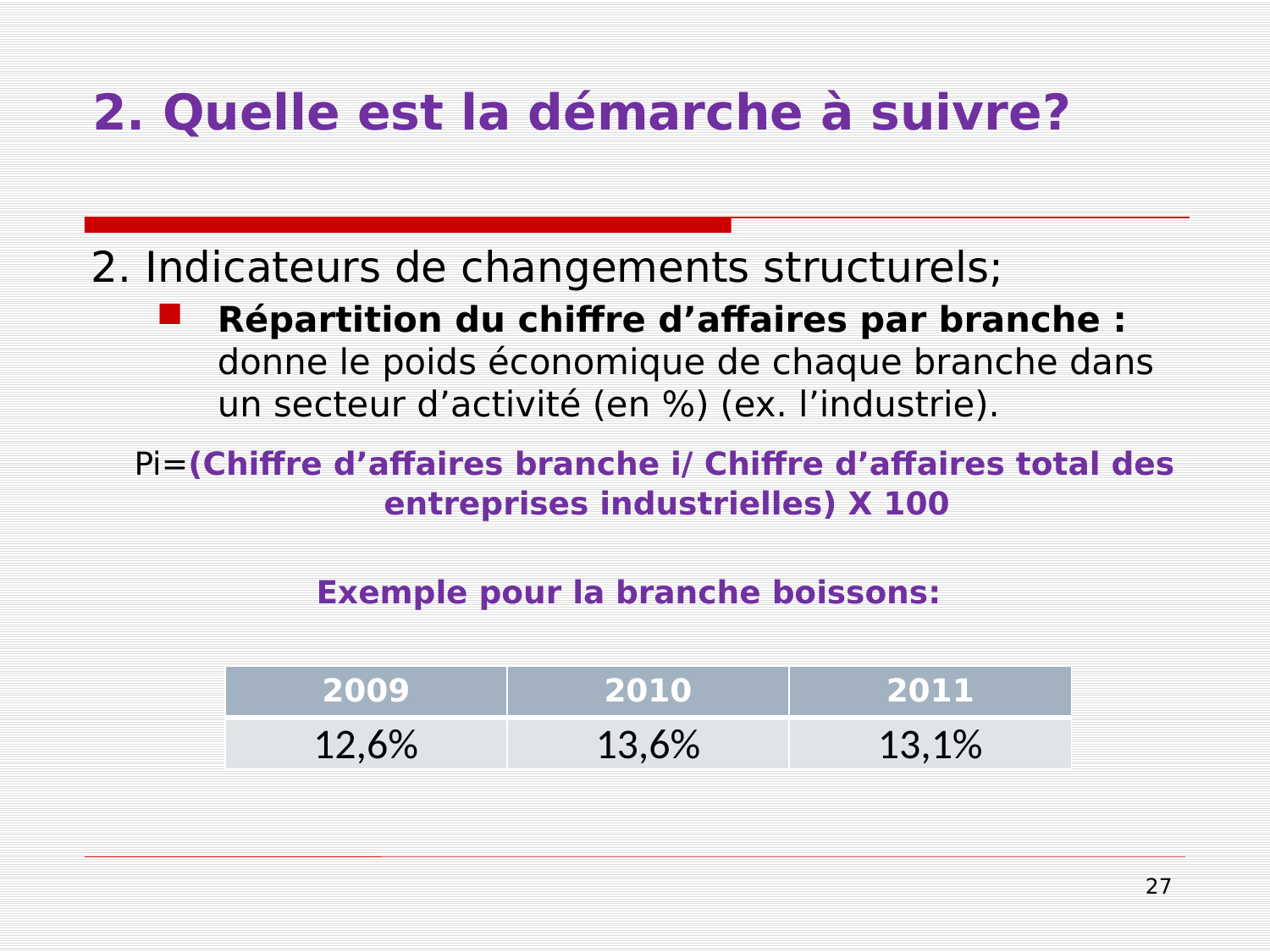

# 2. Quelle est la démarche à suivre?
2. Indicateurs de changements structurels;
Répartition du chiffre d’affaires par branche : donne le poids économique de chaque branche dans un secteur d’activité (en %) (ex. l’industrie).
   Pi=(Chiffre d’affaires branche i/ Chiffre d’affaires total des entreprises industrielles) X 100

Exemple pour la branche boissons:
| 2009 | 2010 | 2011 |
| --- | --- | --- |
| 12,6% | 13,6% | 13,1% |

27